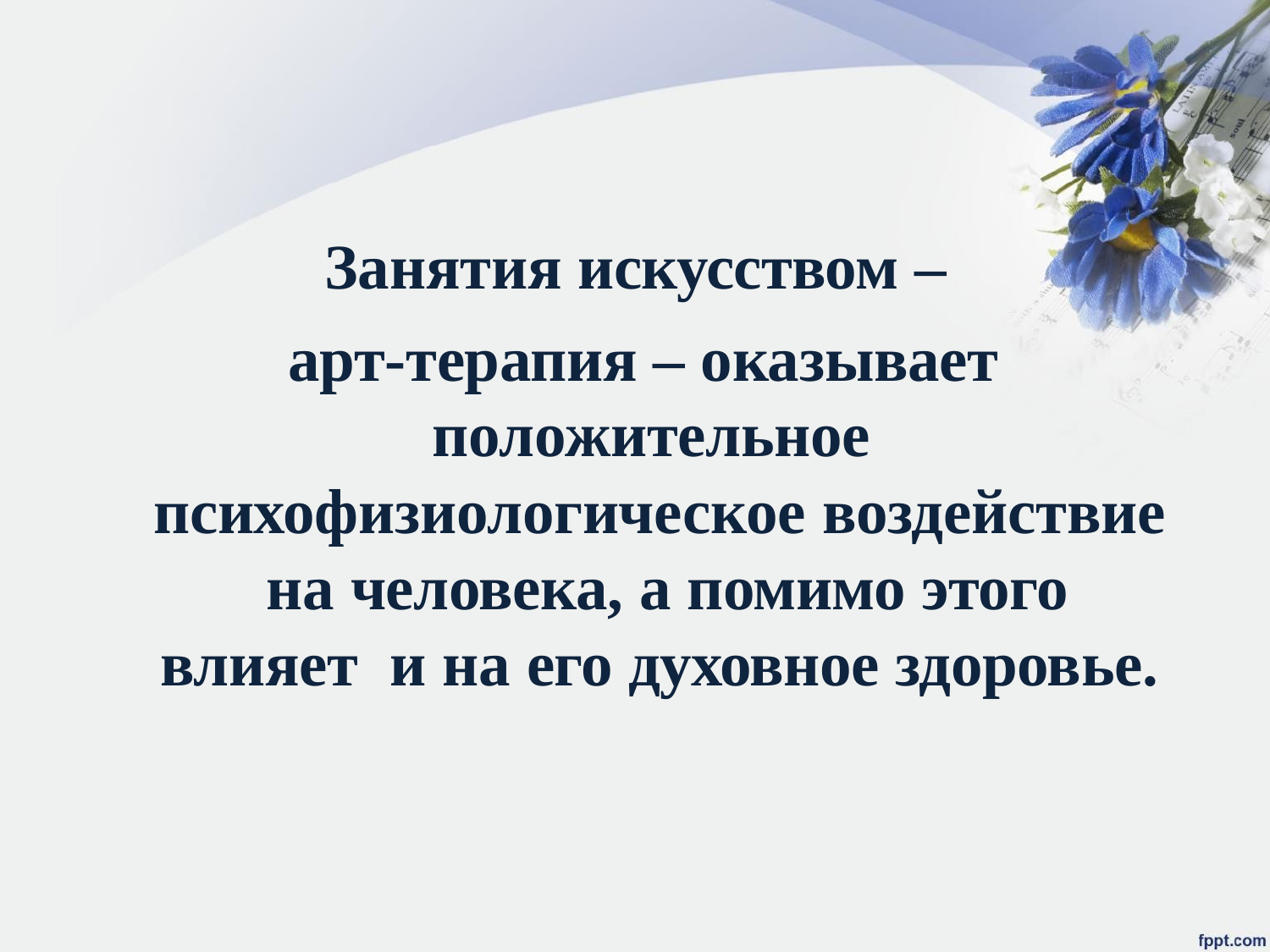

Занятия искусством –
арт-терапия – оказывает  положительное
психофизиологическое воздействие  на человека, а помимо этого влияет  и на его духовное здоровье.